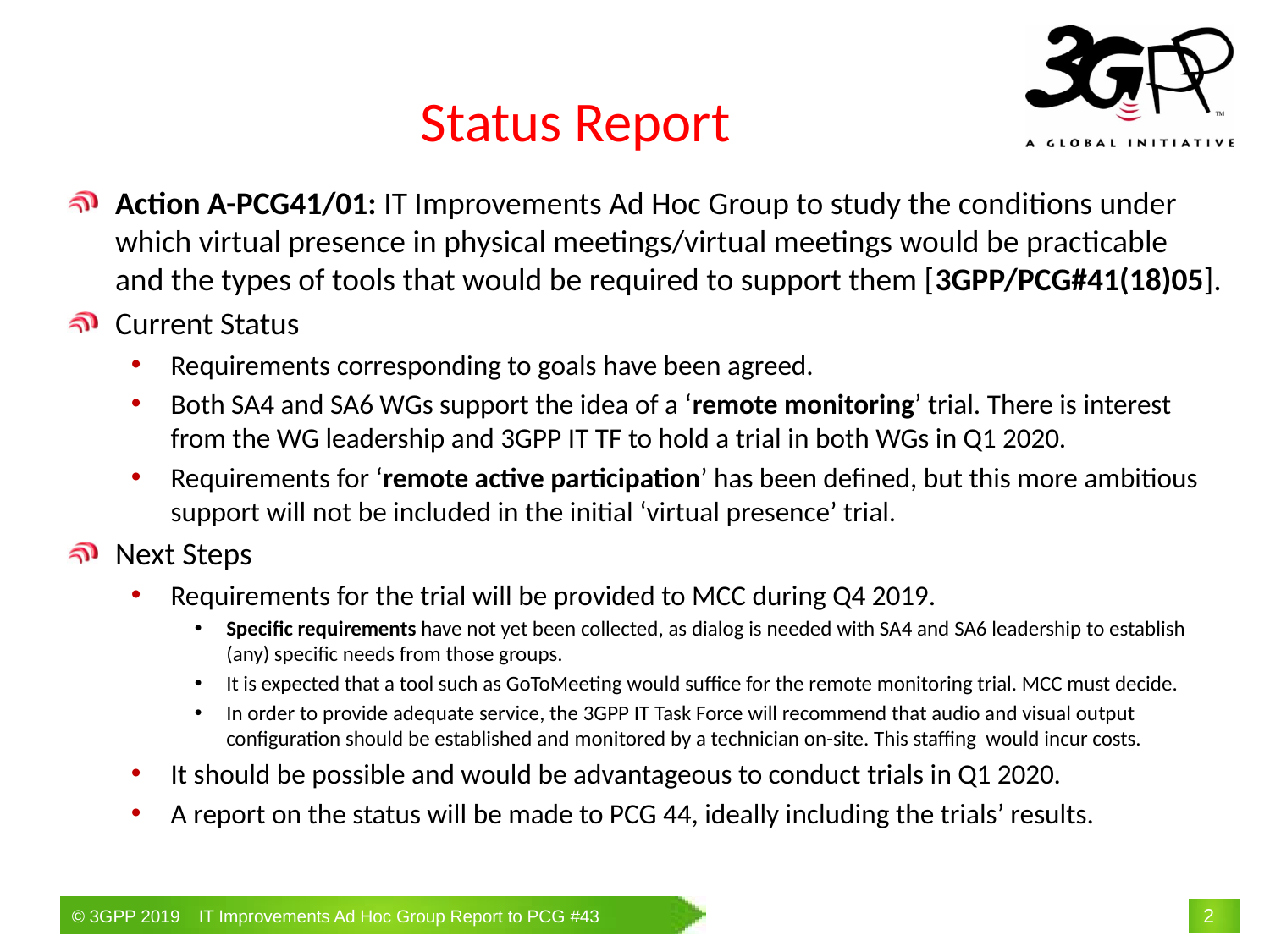

# Status Report
Action A-PCG41/01: IT Improvements Ad Hoc Group to study the conditions under which virtual presence in physical meetings/virtual meetings would be practicable and the types of tools that would be required to support them [3GPP/PCG#41(18)05].
Current Status
Requirements corresponding to goals have been agreed.
Both SA4 and SA6 WGs support the idea of a ‘remote monitoring’ trial. There is interest from the WG leadership and 3GPP IT TF to hold a trial in both WGs in Q1 2020.
Requirements for ‘remote active participation’ has been defined, but this more ambitious support will not be included in the initial ‘virtual presence’ trial.
Next Steps
Requirements for the trial will be provided to MCC during Q4 2019.
Specific requirements have not yet been collected, as dialog is needed with SA4 and SA6 leadership to establish (any) specific needs from those groups.
It is expected that a tool such as GoToMeeting would suffice for the remote monitoring trial. MCC must decide.
In order to provide adequate service, the 3GPP IT Task Force will recommend that audio and visual output configuration should be established and monitored by a technician on-site. This staffing  would incur costs.
It should be possible and would be advantageous to conduct trials in Q1 2020.
A report on the status will be made to PCG 44, ideally including the trials’ results.